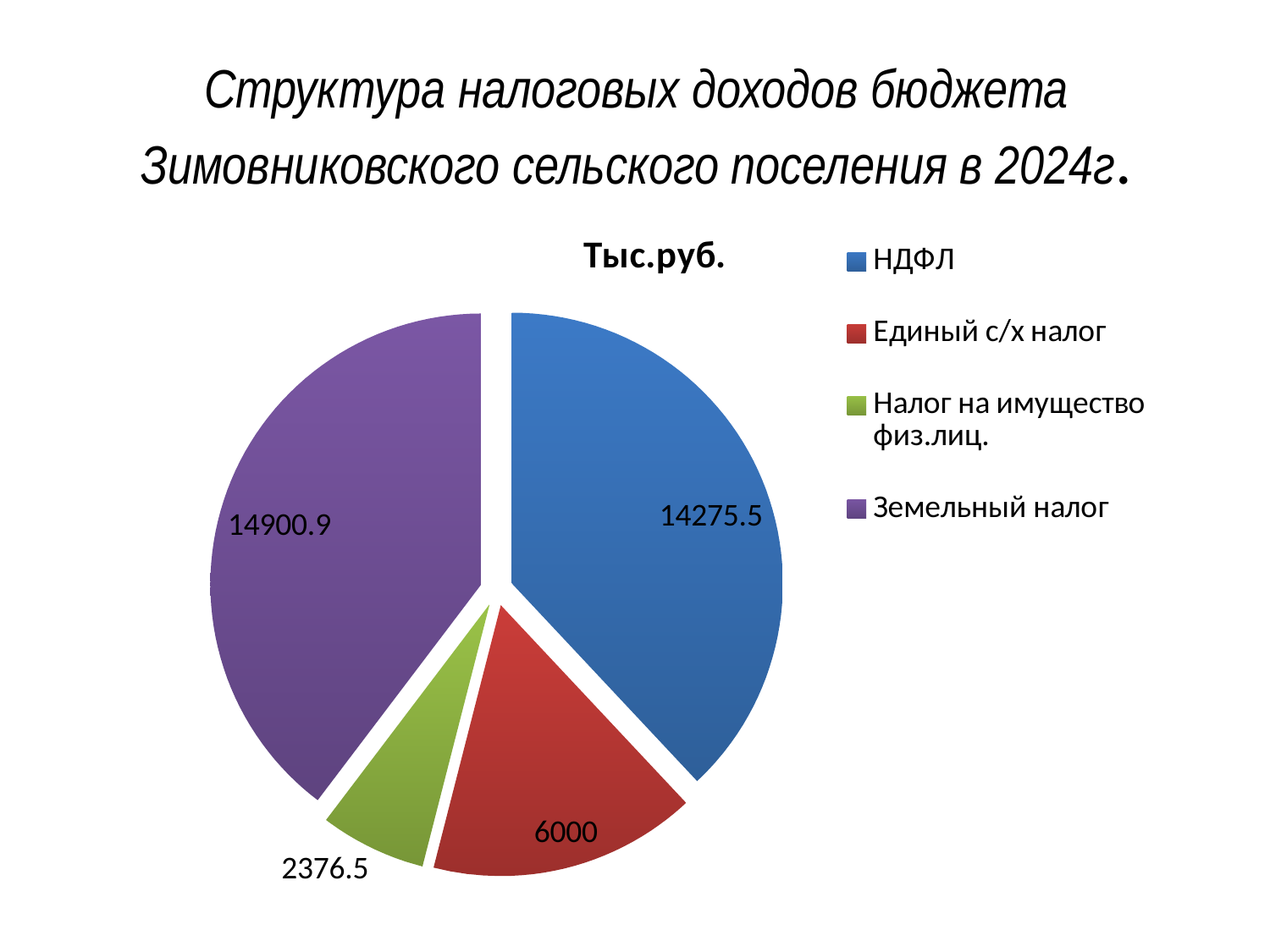

# Структура налоговых доходов бюджета Зимовниковского сельского поселения в 2024г.

### Chart: Тыс.руб.

| Category | Продажи |
|---|---|
| НДФЛ | 14275.5 |
| Единый с/х налог | 6000.0 |
| Налог на имущество физ.лиц. | 2376.5 |
| Земельный налог | 14900.9 |